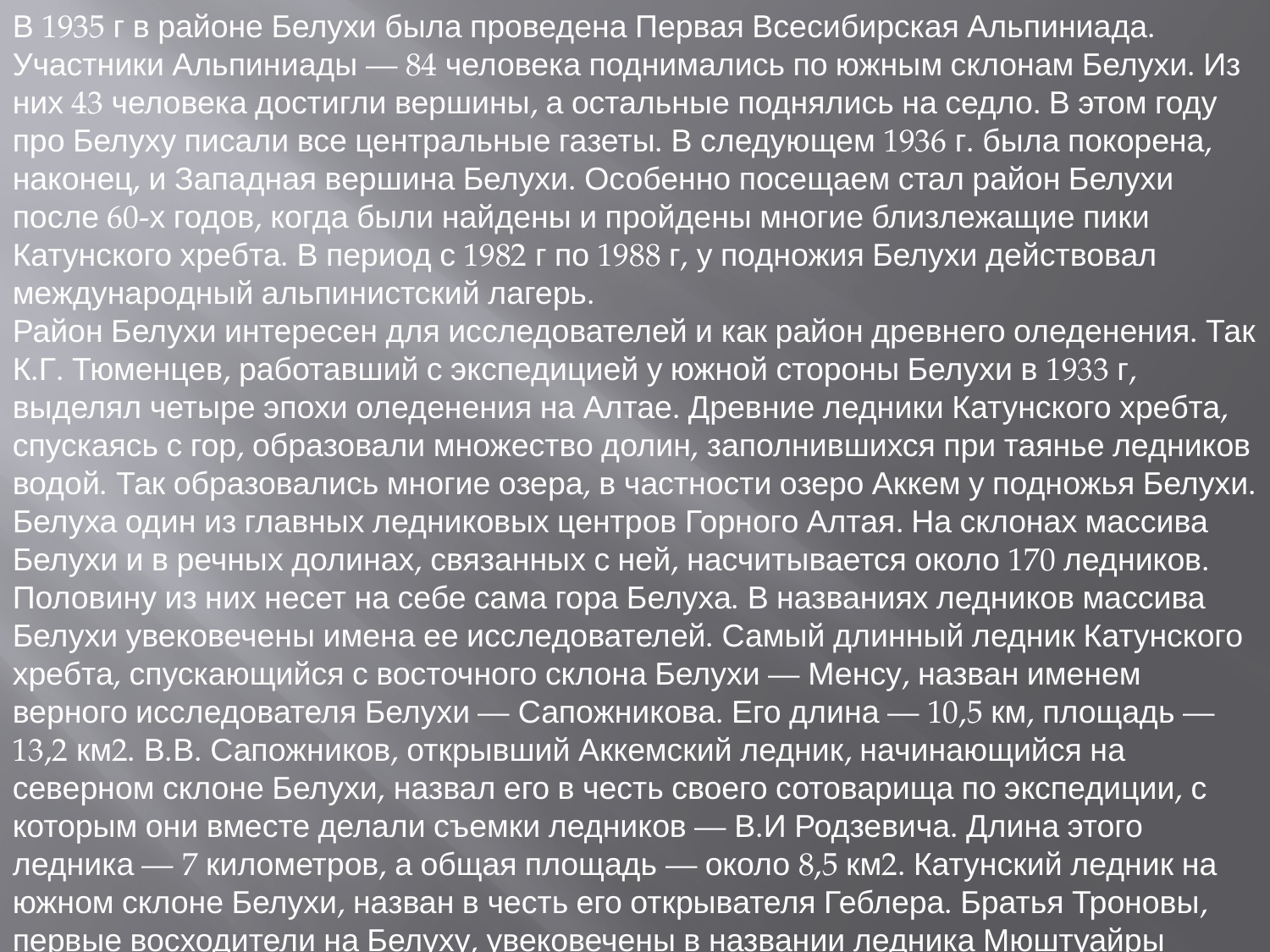

В 1935 г в районе Белухи была проведена Первая Всесибирская Альпиниада. Участники Альпиниады — 84 человека поднимались по южным склонам Белухи. Из них 43 человека достигли вершины, а остальные поднялись на седло. В этом году про Белуху писали все центральные газеты. В следующем 1936 г. была покорена, наконец, и Западная вершина Белухи. Особенно посещаем стал район Белухи после 60-х годов, когда были найдены и пройдены многие близлежащие пики Катунского хребта. В период с 1982 г по 1988 г, у подножия Белухи действовал международный альпинистский лагерь.
Район Белухи интересен для исследователей и как район древнего оледенения. Так К.Г. Тюменцев, работавший с экспедицией у южной стороны Белухи в 1933 г, выделял четыре эпохи оледенения на Алтае. Древние ледники Катунского хребта, спускаясь с гор, образовали множество долин, заполнившихся при таянье ледников водой. Так образовались многие озера, в частности озеро Аккем у подножья Белухи. Белуха один из главных ледниковых центров Горного Алтая. На склонах массива Белухи и в речных долинах, связанных с ней, насчитывается около 170 ледников. Половину из них несет на себе сама гора Белуха. В названиях ледников массива Белухи увековечены имена ее исследователей. Самый длинный ледник Катунского хребта, спускающийся с восточного склона Белухи — Менсу, назван именем верного исследователя Белухи — Сапожникова. Его длина — 10,5 км, площадь — 13,2 км2. В.В. Сапожников, открывший Аккемский ледник, начинающийся на северном склоне Белухи, назвал его в честь своего сотоварища по экспедиции, с которым они вместе делали съемки ледников — В.И Родзевича. Длина этого ледника — 7 километров, а общая площадь — около 8,5 км2. Катунский ледник на южном склоне Белухи, назван в честь его открывателя Геблера. Братья Троновы, первые восходители на Белуху, увековечены в названии ледника Мюштуайры (братьев Троновых). Длина этого ледника — 10,3 км, площадь — 8,6 км2.
Район Белухи находится в зоне повышенной сейсмической активности, здесь часто бывают .